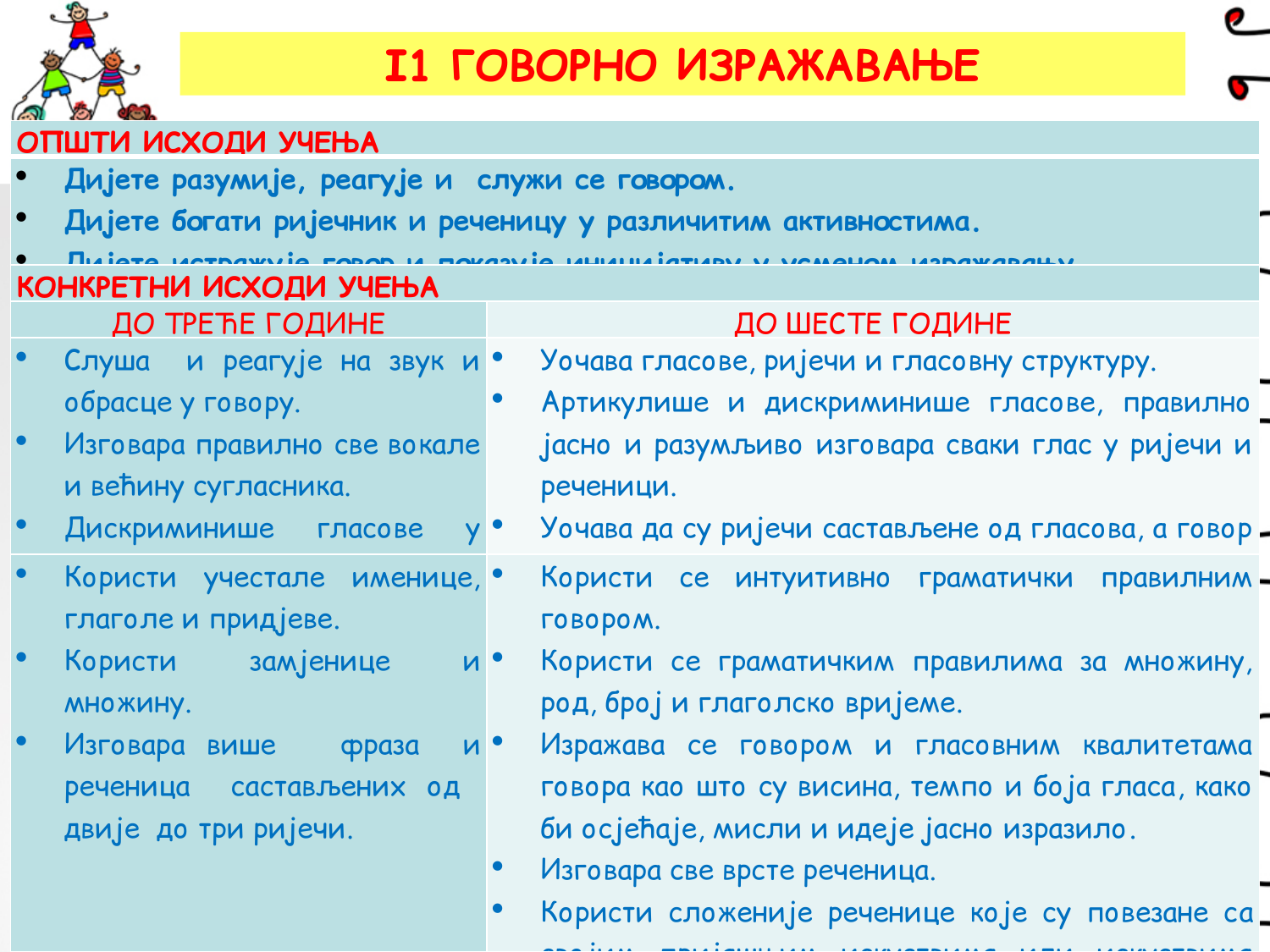

I1 ГОВОРНО ИЗРАЖАВАЊЕ
| ОПШТИ ИСХОДИ УЧЕЊА |  |
| --- | --- |
| Дијете разумије, реагује и служи се говором. Дијете богати ријечник и реченицу у различитим активностима. Дијете истражује говор и показује иницијативу у усменом изражавању. |  |
| КОНКРЕТНИ ИСХОДИ УЧЕЊА |  |
| ДО ТРЕЋЕ ГОДИНЕ | ДО ШЕСТЕ ГОДИНЕ |
| Слуша и реагује на звук и обрасце у говору. Изговара правилно све вокале и већину сугласника. Дискриминише гласове у говору. | Уочава гласове, ријечи и гласовну структуру. Артикулише и дискриминише гласове, правилно јасно и разумљиво изговара сваки глас у ријечи и реченици. Уочава да су ријечи састављене од гласова, а говор од ријечи. |
| Користи учестале именице, глаголе и придјеве. Користи замјенице и множину. Изговара више фраза и реченица састављених од двије до три ријечи. | Користи се интуитивно граматички правилним говором. Користи се граматичким правилима за множину, род, број и глаголско вријеме. Изражава се говором и гласовним квалитетама говора као што су висина, темпо и боја гласа, како би осјећаје, мисли и идеје јасно изразило. Изговара све врсте реченица. Користи сложеније реченице које су повезане са својим пријашњим искуствима или искуствима других. |